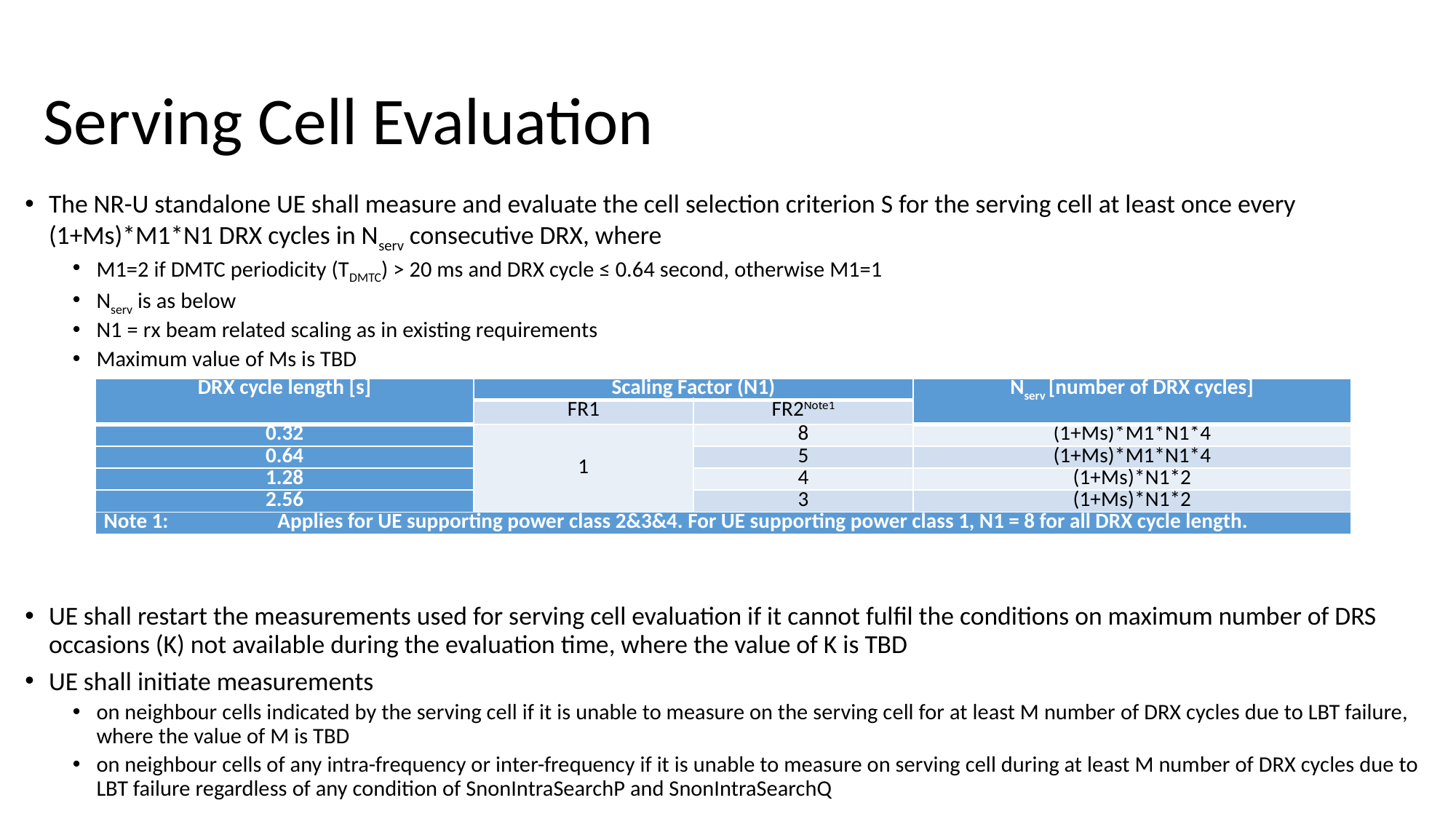

# Serving Cell Evaluation
The NR-U standalone UE shall measure and evaluate the cell selection criterion S for the serving cell at least once every (1+Ms)*M1*N1 DRX cycles in Nserv consecutive DRX, where
M1=2 if DMTC periodicity (TDMTC) > 20 ms and DRX cycle ≤ 0.64 second, otherwise M1=1
Nserv is as below
N1 = rx beam related scaling as in existing requirements
Maximum value of Ms is TBD

UE shall restart the measurements used for serving cell evaluation if it cannot fulfil the conditions on maximum number of DRS occasions (K) not available during the evaluation time, where the value of K is TBD
UE shall initiate measurements
on neighbour cells indicated by the serving cell if it is unable to measure on the serving cell for at least M number of DRX cycles due to LBT failure, where the value of M is TBD
on neighbour cells of any intra-frequency or inter-frequency if it is unable to measure on serving cell during at least M number of DRX cycles due to LBT failure regardless of any condition of SnonIntraSearchP and SnonIntraSearchQ

| DRX cycle length [s] | Scaling Factor (N1) |  | Nserv [number of DRX cycles] |
| --- | --- | --- | --- |
|  | FR1 | FR2Note1 |  |
| 0.32 | 1 | 8 | (1+Ms)\*M1\*N1\*4 |
| 0.64 |  | 5 | (1+Ms)\*M1\*N1\*4 |
| 1.28 |  | 4 | (1+Ms)\*N1\*2 |
| 2.56 |  | 3 | (1+Ms)\*N1\*2 |
| Note 1: Applies for UE supporting power class 2&3&4. For UE supporting power class 1, N1 = 8 for all DRX cycle length. |  |  |  |